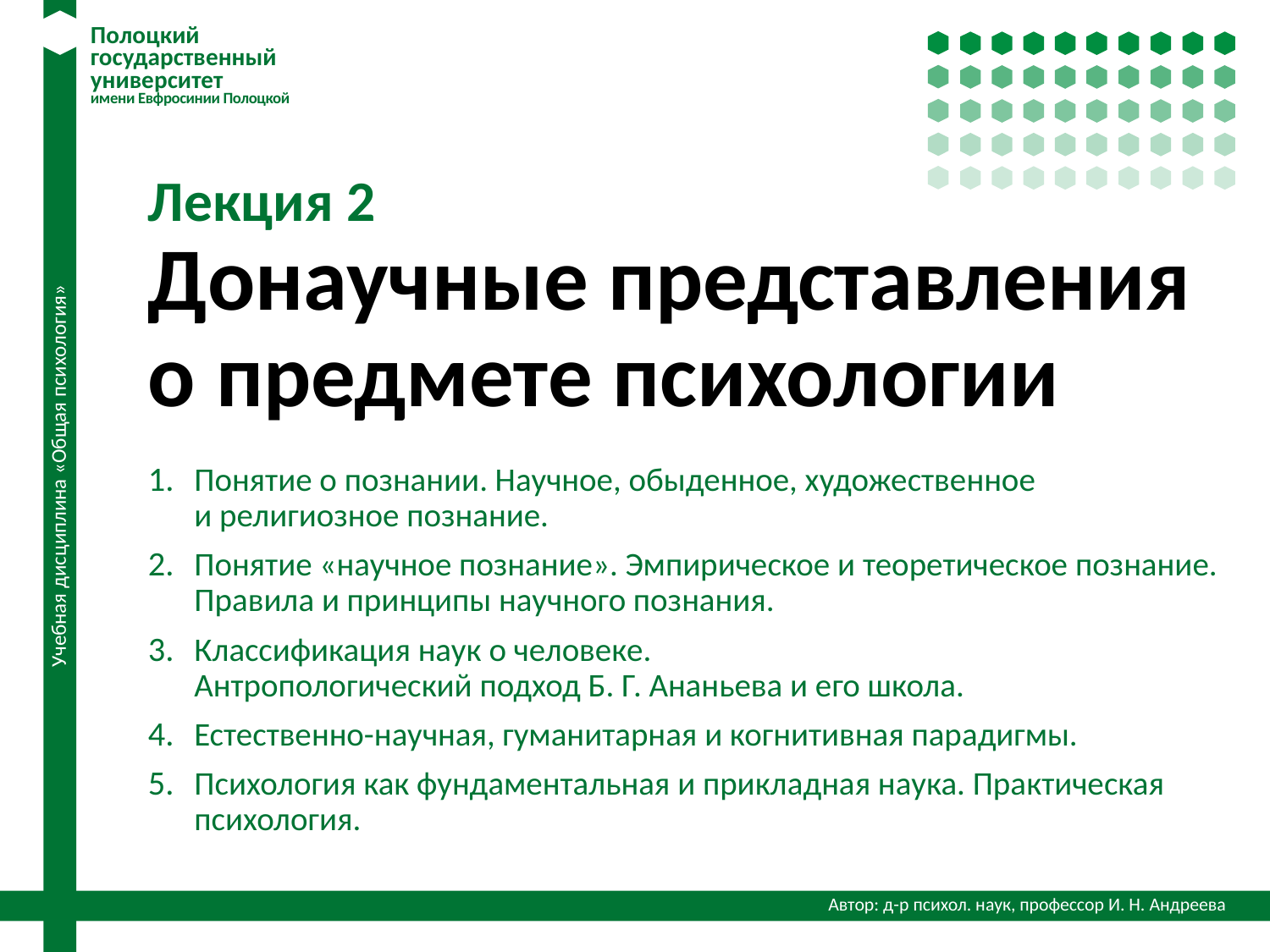

# Лекция 2 Донаучные представления о предмете психологии

Понятие о познании. Научное, обыденное, художественное
и религиозное познание.
Понятие «научное познание». Эмпирическое и теоретическое познание. Правила и принципы научного познания.
Классификация наук о человеке.
Антропологический подход Б. Г. Ананьева и его школа.
Естественно-научная, гуманитарная и когнитивная парадигмы.
Психология как фундаментальная и прикладная наука. Практическая психология.